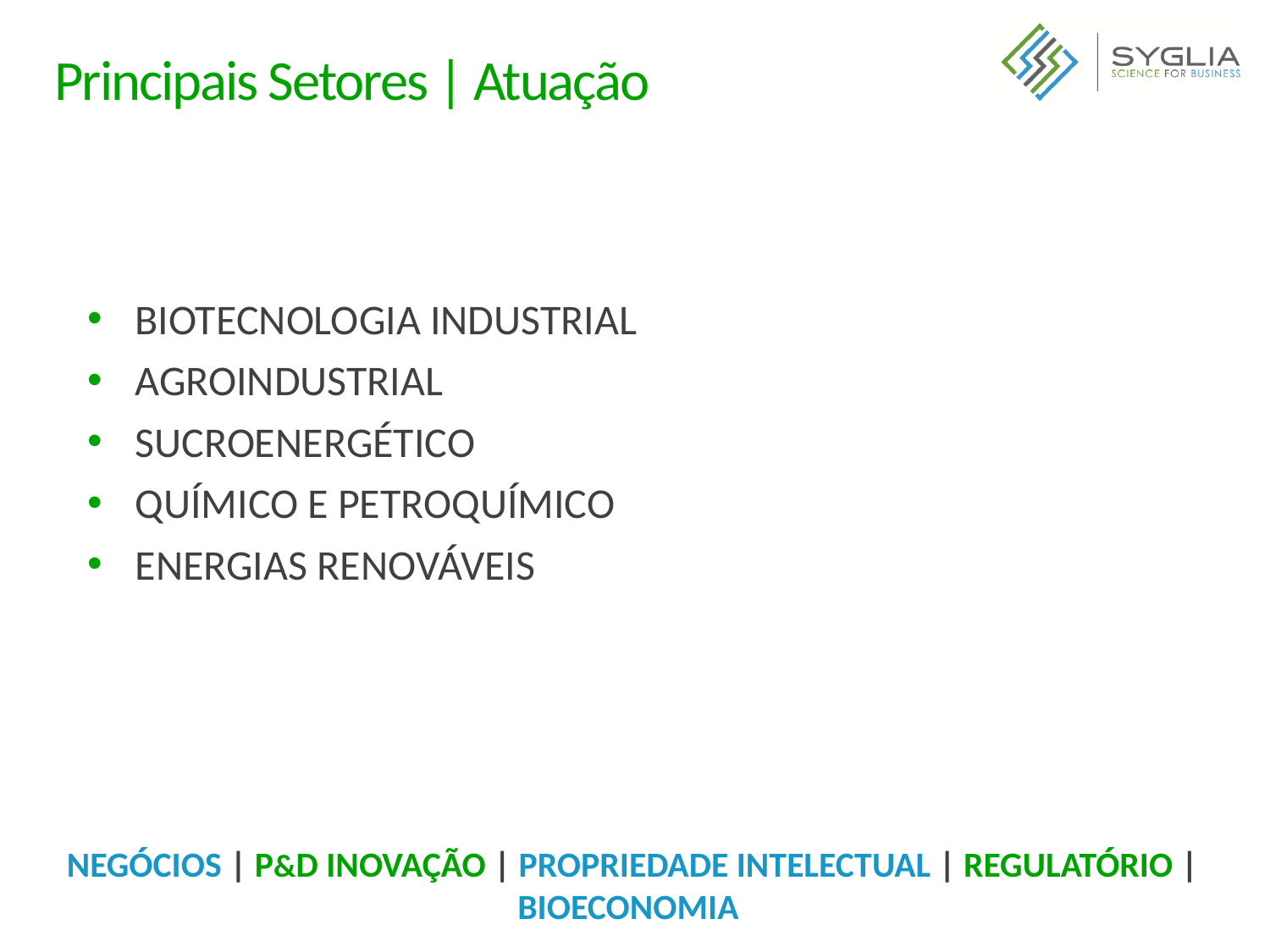

Principais Setores | Atuação
Biotecnologia Industrial
Agroindustrial
Sucroenergético
Químico e Petroquímico
Energias Renováveis
Negócios | P&D Inovação | Propriedade Intelectual | Regulatório | Bioeconomia